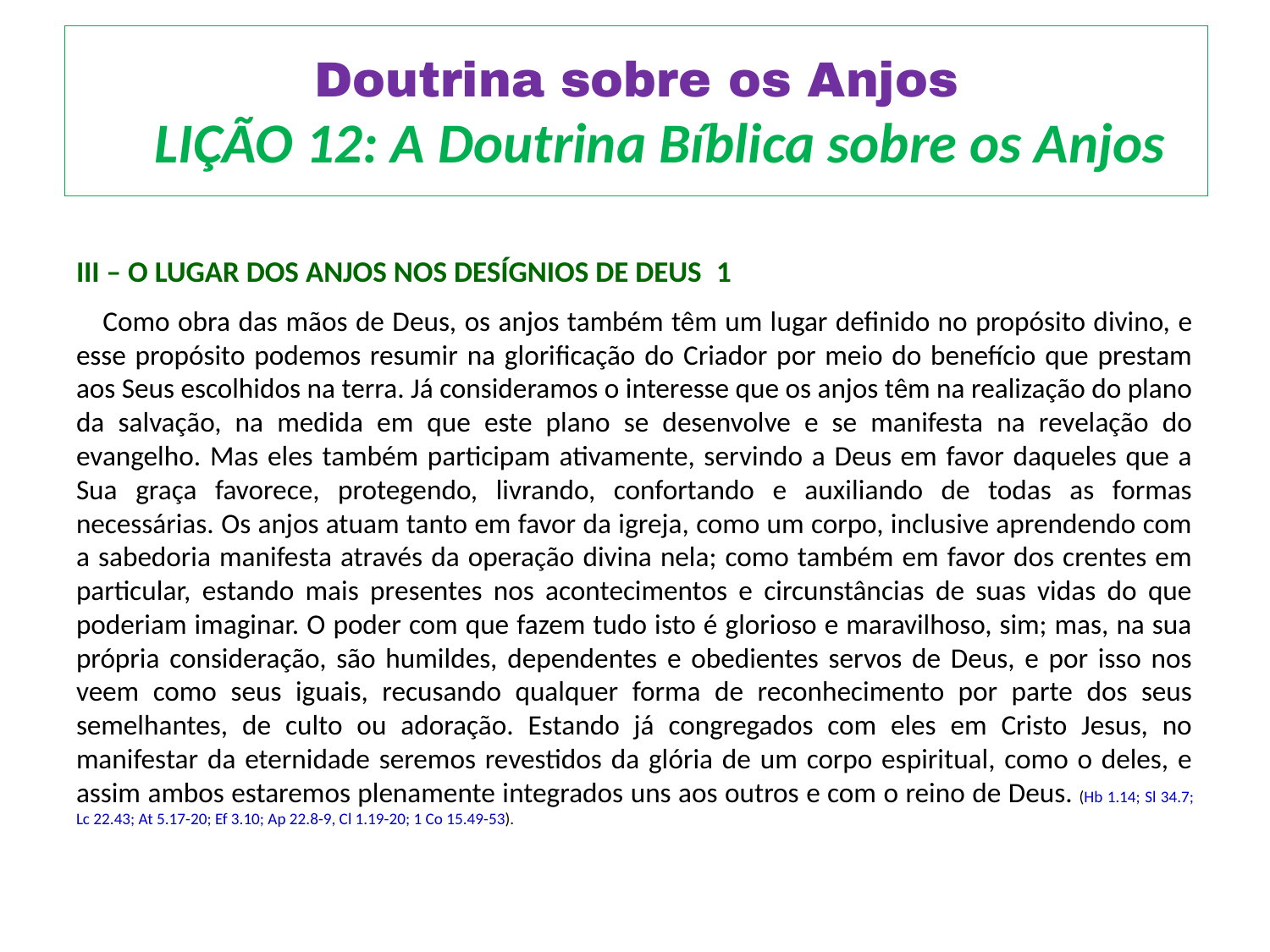

# Doutrina sobre os Anjos LIÇÃO 12: A Doutrina Bíblica sobre os Anjos
III – O LUGAR DOS ANJOS NOS DESÍGNIOS DE DEUS	1

	Como obra das mãos de Deus, os anjos também têm um lugar definido no propósito divino, e esse propósito podemos resumir na glorificação do Criador por meio do benefício que prestam aos Seus escolhidos na terra. Já consideramos o interesse que os anjos têm na realização do plano da salvação, na medida em que este plano se desenvolve e se manifesta na revelação do evangelho. Mas eles também participam ativamente, servindo a Deus em favor daqueles que a Sua graça favorece, protegendo, livrando, confortando e auxiliando de todas as formas necessárias. Os anjos atuam tanto em favor da igreja, como um corpo, inclusive aprendendo com a sabedoria manifesta através da operação divina nela; como também em favor dos crentes em particular, estando mais presentes nos acontecimentos e circunstâncias de suas vidas do que poderiam imaginar. O poder com que fazem tudo isto é glorioso e maravilhoso, sim; mas, na sua própria consideração, são humildes, dependentes e obedientes servos de Deus, e por isso nos veem como seus iguais, recusando qualquer forma de reconhecimento por parte dos seus semelhantes, de culto ou adoração. Estando já congregados com eles em Cristo Jesus, no manifestar da eternidade seremos revestidos da glória de um corpo espiritual, como o deles, e assim ambos estaremos plenamente integrados uns aos outros e com o reino de Deus.	 (Hb 1.14; Sl 34.7; Lc 22.43; At 5.17-20; Ef 3.10; Ap 22.8-9, Cl 1.19-20; 1 Co 15.49-53).